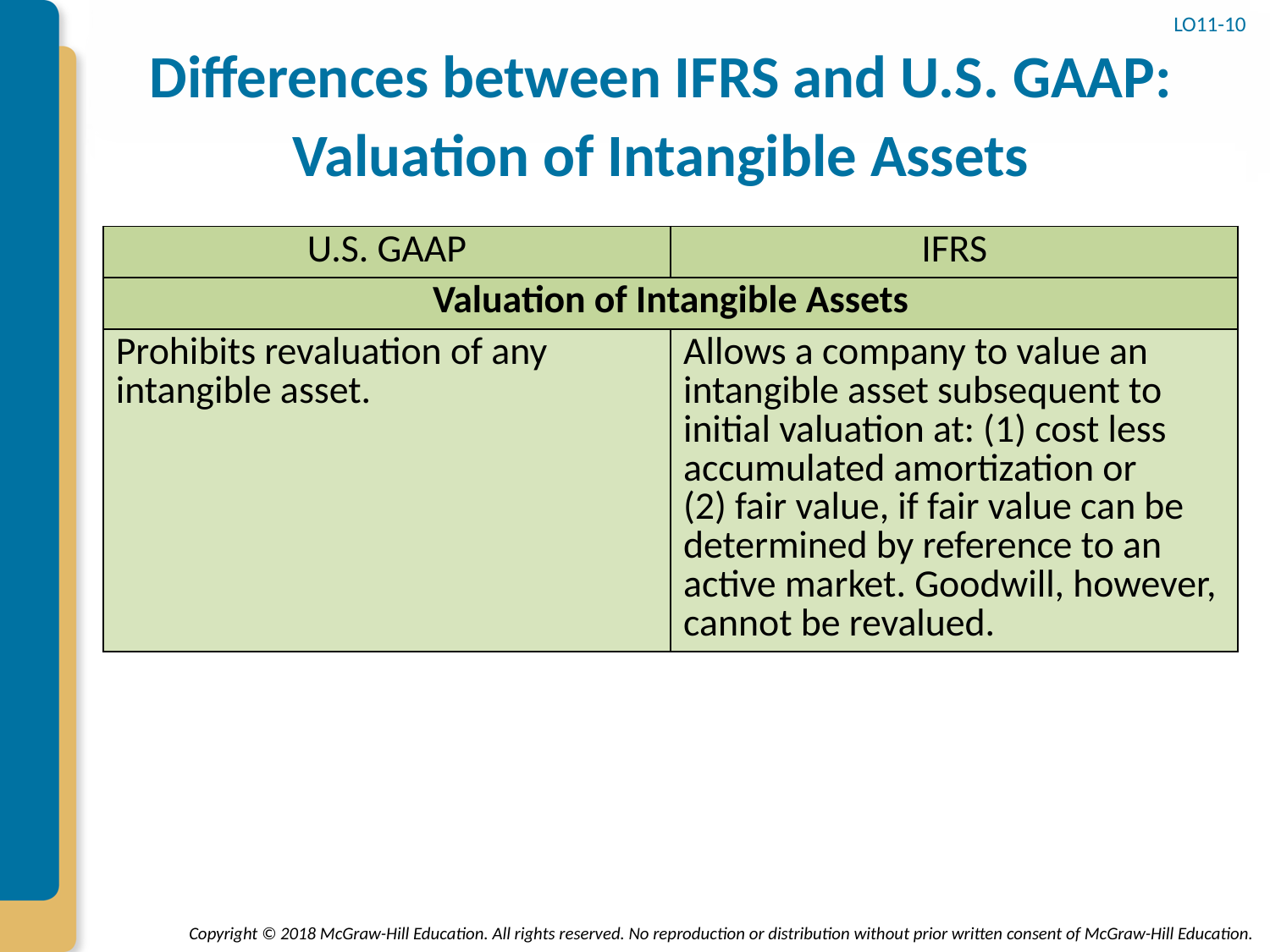

LO11-10
# Differences between IFRS and U.S. GAAP: Valuation of Intangible Assets
| U.S. GAAP | IFRS |
| --- | --- |
| Valuation of Intangible Assets |  |
| Prohibits revaluation of any intangible asset. | Allows a company to value an intangible asset subsequent to initial valuation at: (1) cost less accumulated amortization or (2) fair value, if fair value can be determined by reference to an active market. Goodwill, however, cannot be revalued. |